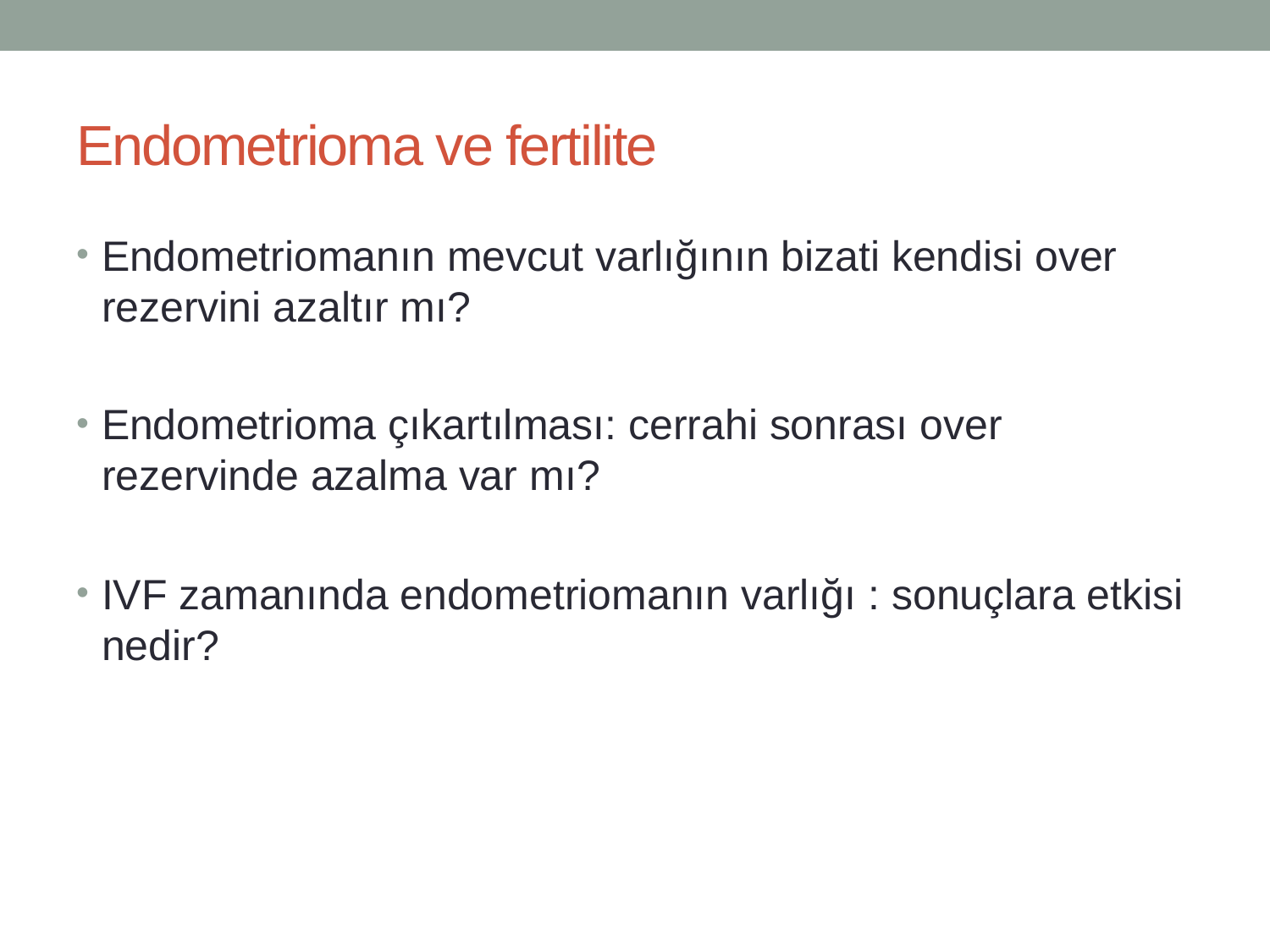

# Endometrioma ve fertilite
Endometriomanın mevcut varlığının bizati kendisi over rezervini azaltır mı?

Endometrioma çıkartılması: cerrahi sonrası over rezervinde azalma var mı?

IVF zamanında endometriomanın varlığı : sonuçlara etkisi nedir?